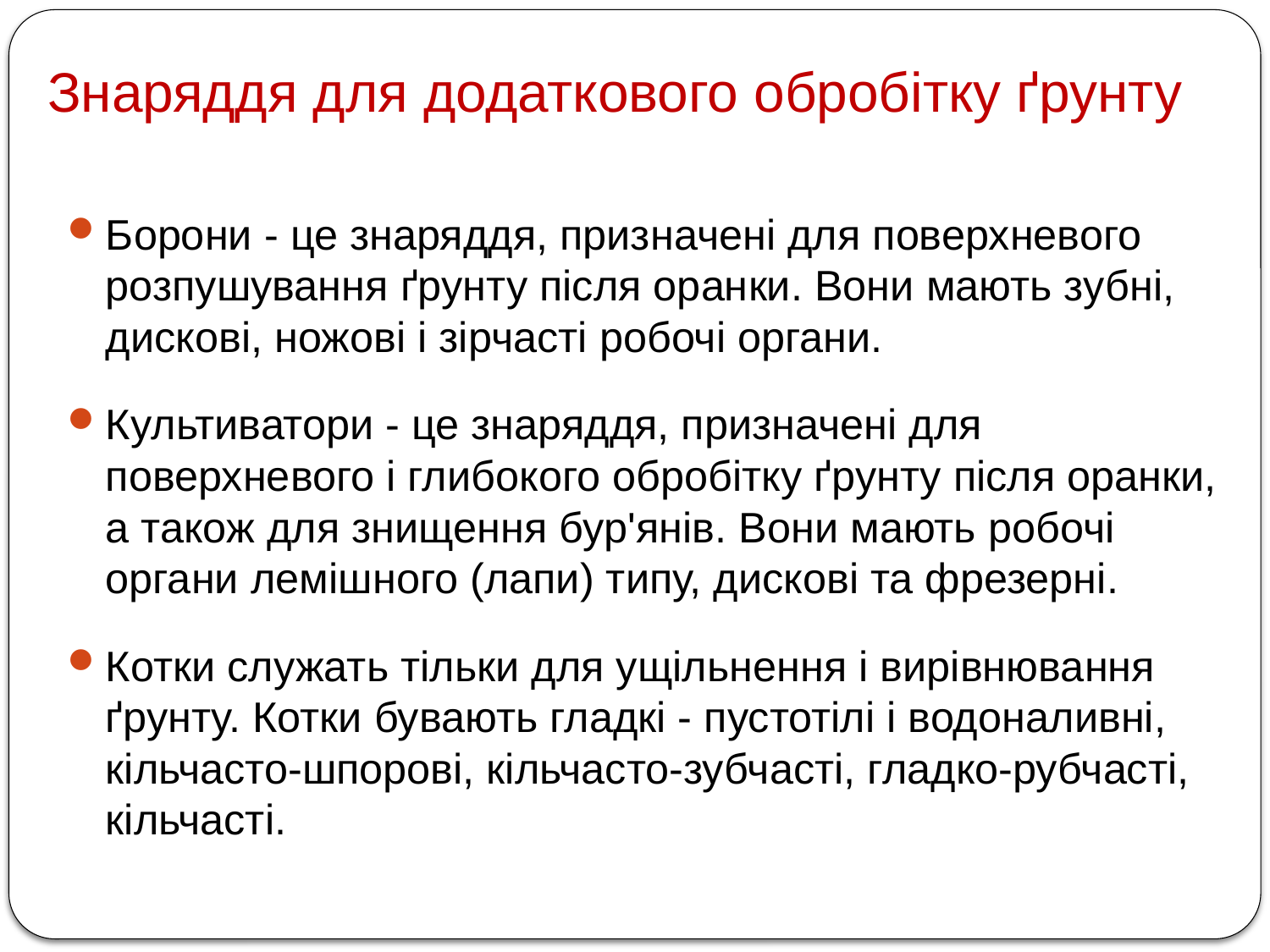

# Знаряддя для додаткового обробітку ґрунту
Борони - це знаряддя, призначені для поверхневого розпушування ґрунту після оранки. Вони мають зубні, дискові, ножові і зірчасті робочі органи.

Культиватори - це знаряддя, призначені для поверхневого і глибокого обробітку ґрунту після оранки, а також для знищення бур'янів. Вони мають робочі органи лемішного (лапи) типу, дискові та фрезерні.

Котки служать тільки для ущільнення і вирівнювання ґрунту. Котки бувають гладкі - пустотілі і водоналивні, кільчасто-шпорові, кільчасто-зубчасті, гладко-рубчасті, кільчасті.